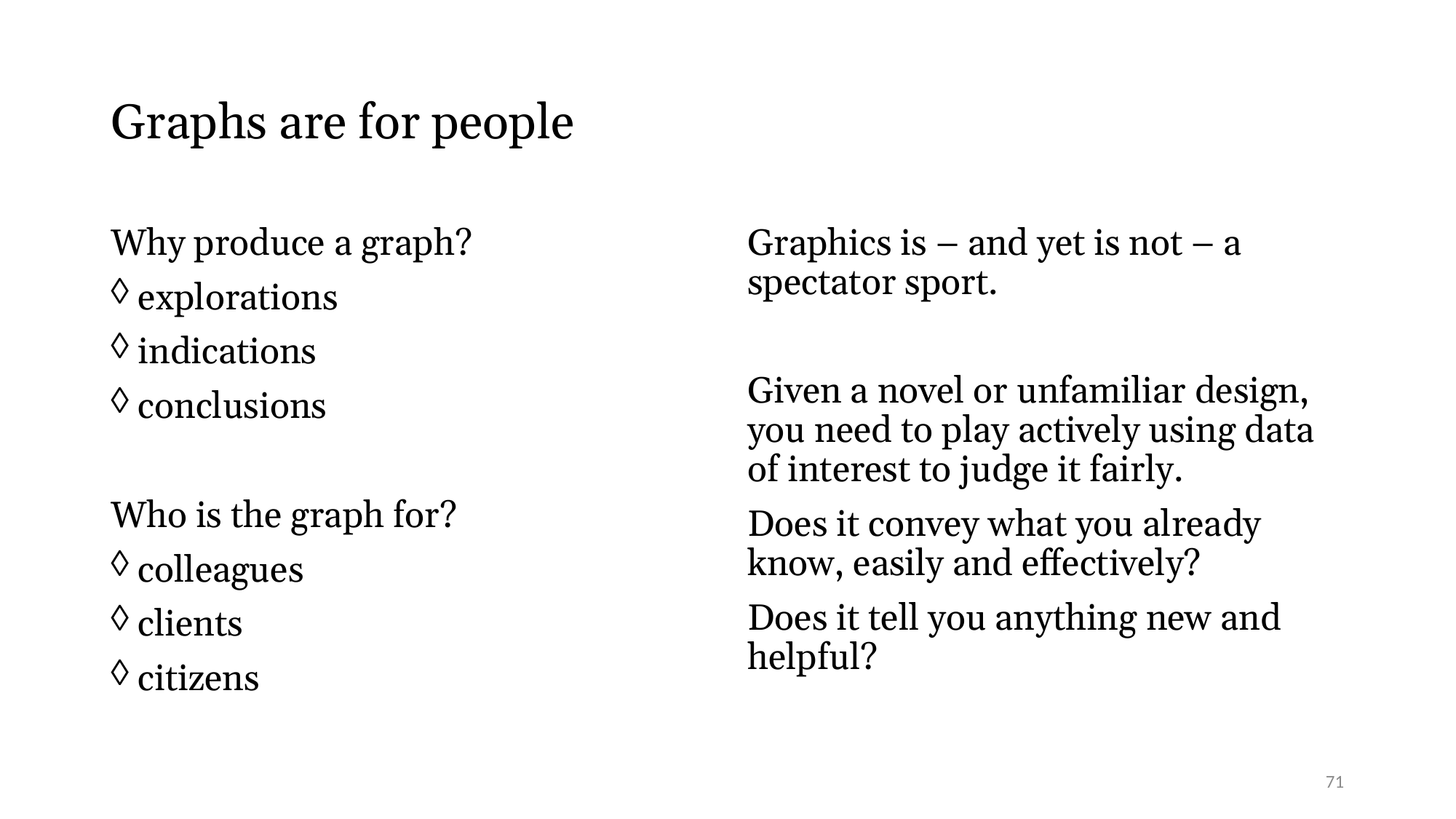

# Graphs are for people
Why produce a graph?
explorations
indications
conclusions

Who is the graph for?
colleagues
clients
citizens

Graphics is – and yet is not – a spectator sport.

Given a novel or unfamiliar design,  you need to play actively using data of interest to judge it fairly.
Does it convey what you already know, easily and effectively?
Does it tell you anything new and helpful?

71